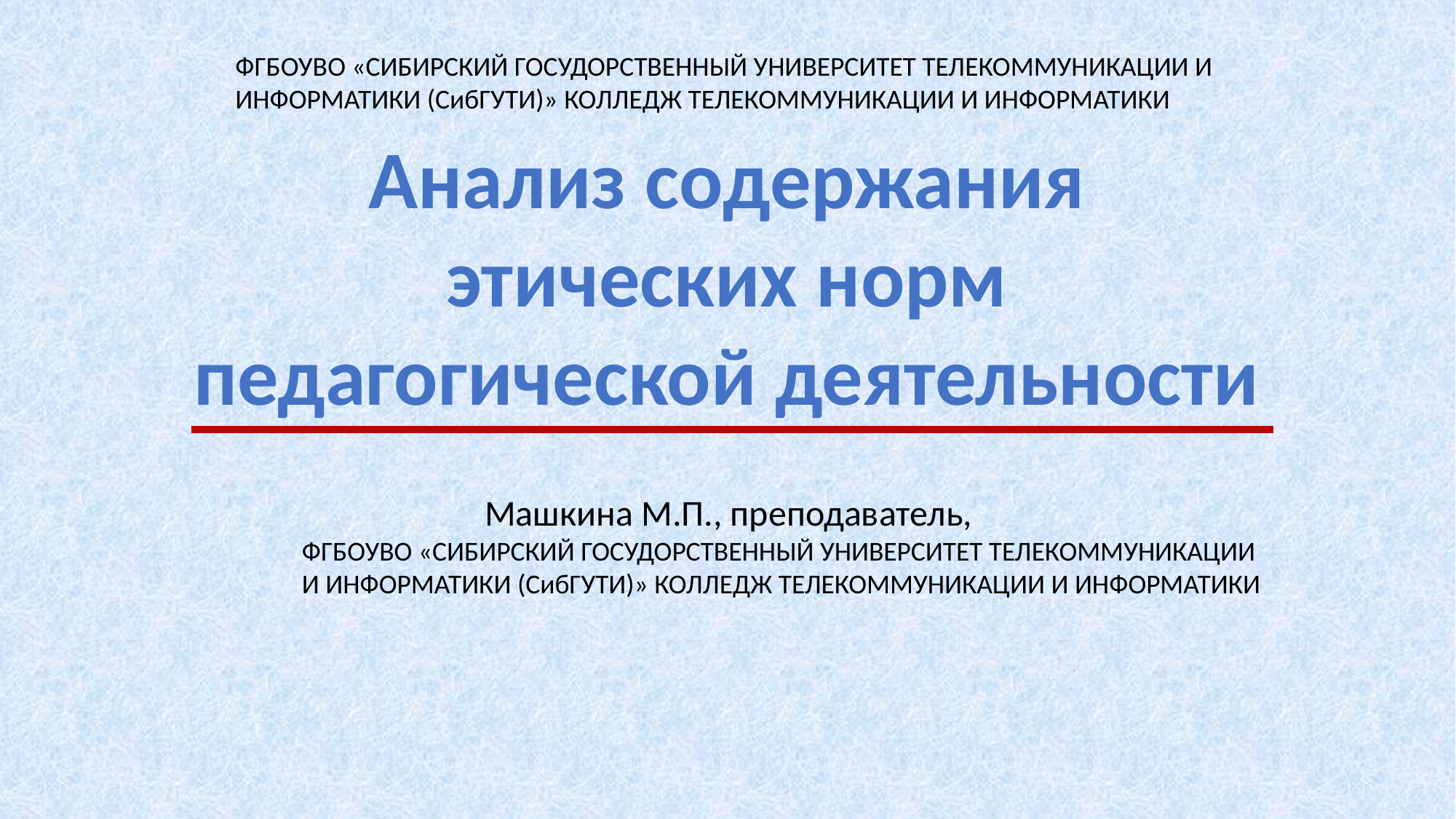

ФГБОУВО «СИБИРСКИЙ ГОСУДОРСТВЕННЫЙ УНИВЕРСИТЕТ ТЕЛЕКОММУНИКАЦИИ И ИНФОРМАТИКИ (СибГУТИ)» КОЛЛЕДЖ ТЕЛЕКОММУНИКАЦИИ И ИНФОРМАТИКИ
Анализ содержания
 этических норм
педагогической деятельности
#

Машкина М.П., преподаватель,
	ФГБОУВО «СИБИРСКИЙ ГОСУДОРСТВЕННЫЙ УНИВЕРСИТЕТ ТЕЛЕКОММУНИКАЦИИ 	И ИНФОРМАТИКИ (СибГУТИ)» КОЛЛЕДЖ ТЕЛЕКОММУНИКАЦИИ И ИНФОРМАТИКИ